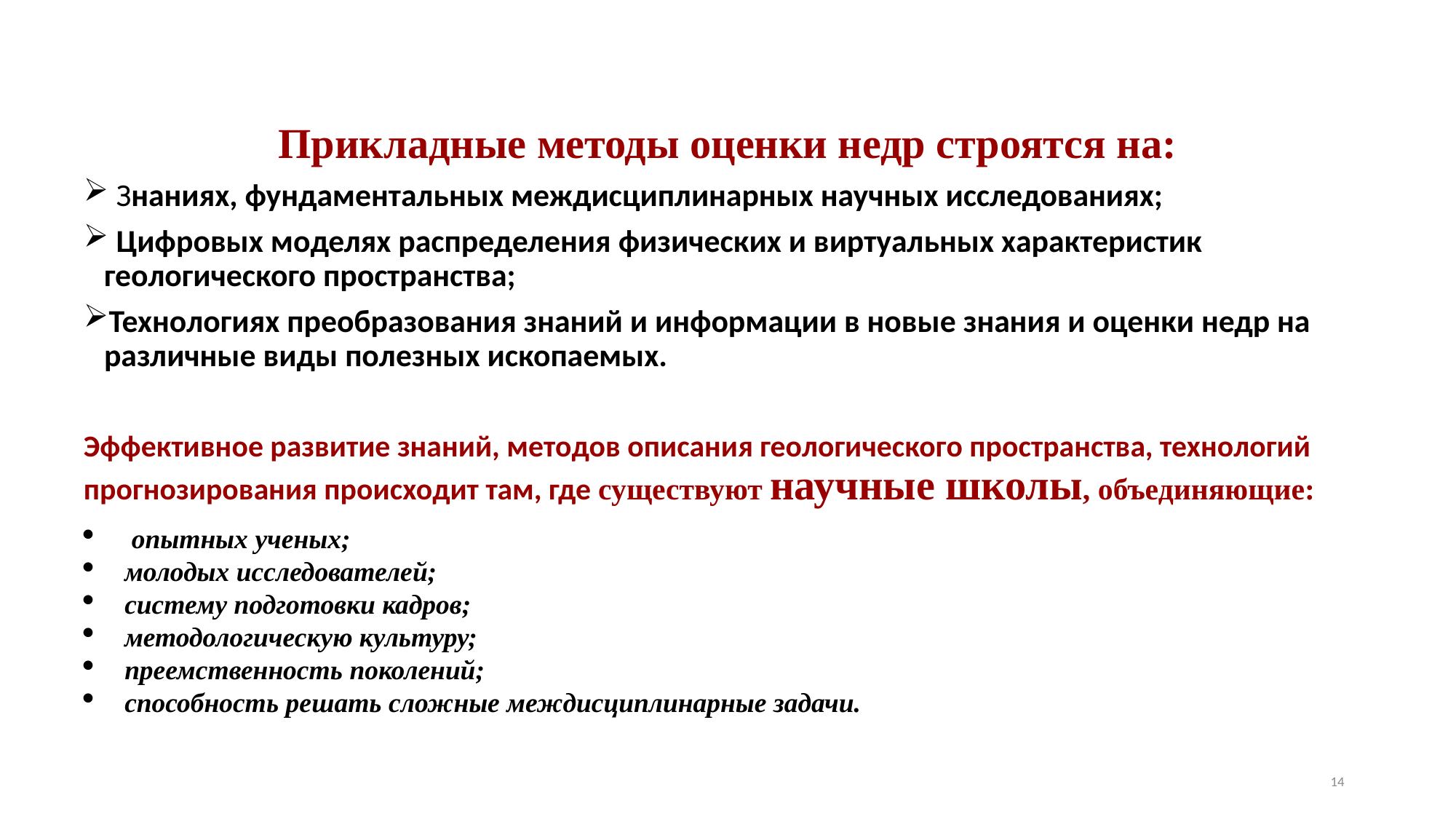

# Прикладные методы оценки недр строятся на:
 Знаниях, фундаментальных междисциплинарных научных исследованиях;
 Цифровых моделях распределения физических и виртуальных характеристик геологического пространства;
Технологиях преобразования знаний и информации в новые знания и оценки недр на различные виды полезных ископаемых.

Эффективное развитие знаний, методов описания геологического пространства, технологий прогнозирования происходит там, где существуют научные школы, объединяющие:
 опытных ученых;
молодых исследователей;
систему подготовки кадров;
методологическую культуру;
преемственность поколений;
способность решать сложные междисциплинарные задачи.

14